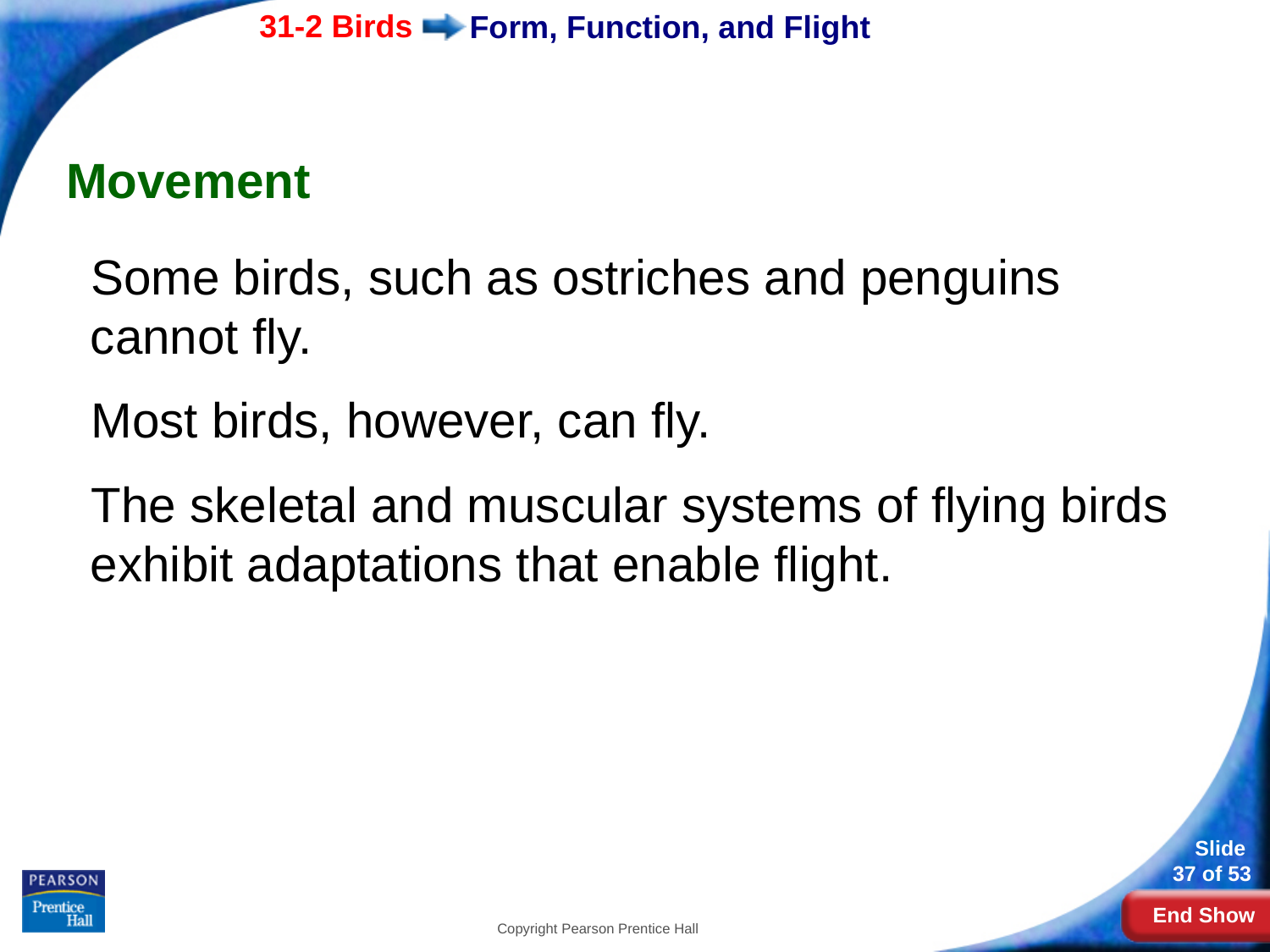

# Form, Function, and Flight
Movement
Some birds, such as ostriches and penguins cannot fly.
Most birds, however, can fly.
The skeletal and muscular systems of flying birds exhibit adaptations that enable flight.
Copyright Pearson Prentice Hall